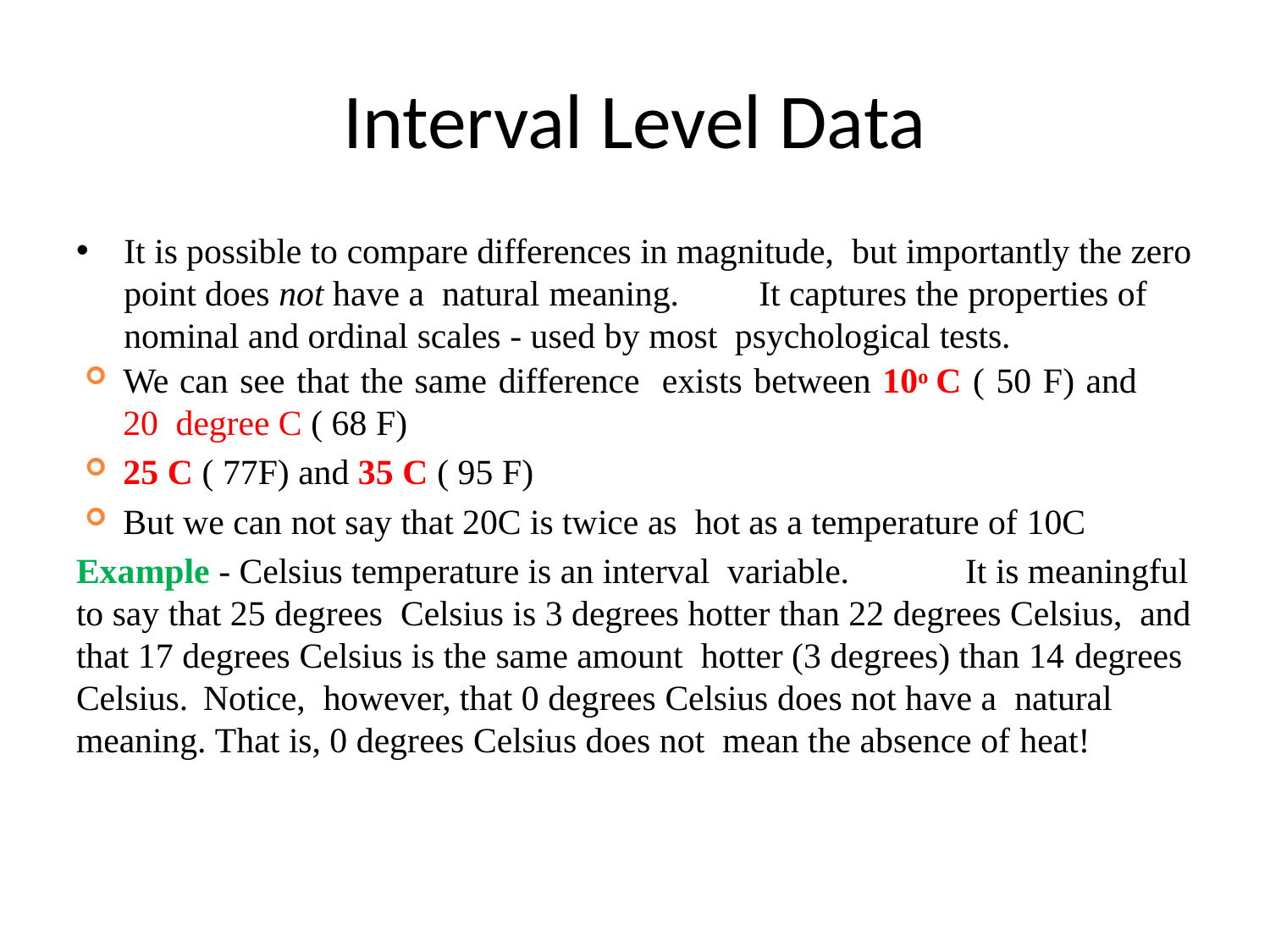

# Interval Level Data
It is possible to compare differences in magnitude,  but importantly the zero point does not have a  natural meaning.	It captures the properties of  nominal and ordinal scales - used by most  psychological tests.
We can see that the same difference  exists between 10o C ( 50 F) and 20  degree C ( 68 F)
25 C ( 77F) and 35 C ( 95 F)
But we can not say that 20C is twice as  hot as a temperature of 10C
Example - Celsius temperature is an interval  variable.	It is meaningful to say that 25 degrees  Celsius is 3 degrees hotter than 22 degrees Celsius,  and that 17 degrees Celsius is the same amount  hotter (3 degrees) than 14 degrees Celsius.	Notice,  however, that 0 degrees Celsius does not have a  natural meaning. That is, 0 degrees Celsius does not  mean the absence of heat!